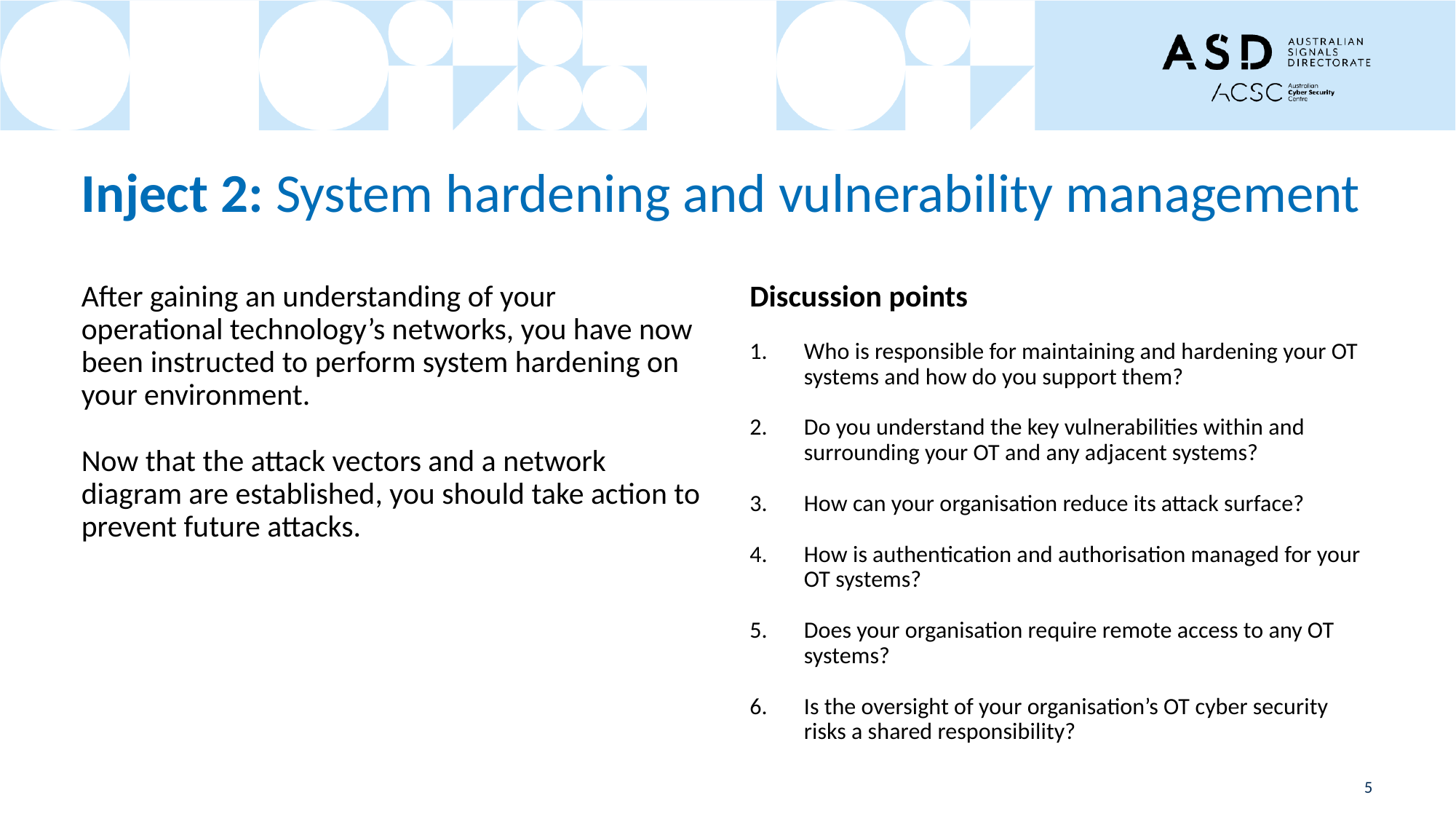

# Inject 2: System hardening and vulnerability management
After gaining an understanding of your operational technology’s networks, you have now been instructed to perform system hardening on your environment.
Now that the attack vectors and a network diagram are established, you should take action to prevent future attacks.
Discussion points
Who is responsible for maintaining and hardening your OT systems and how do you support them?
Do you understand the key vulnerabilities within and surrounding your OT and any adjacent systems?
How can your organisation reduce its attack surface?
How is authentication and authorisation managed for your OT systems?
Does your organisation require remote access to any OT systems?
Is the oversight of your organisation’s OT cyber security risks a shared responsibility?
5